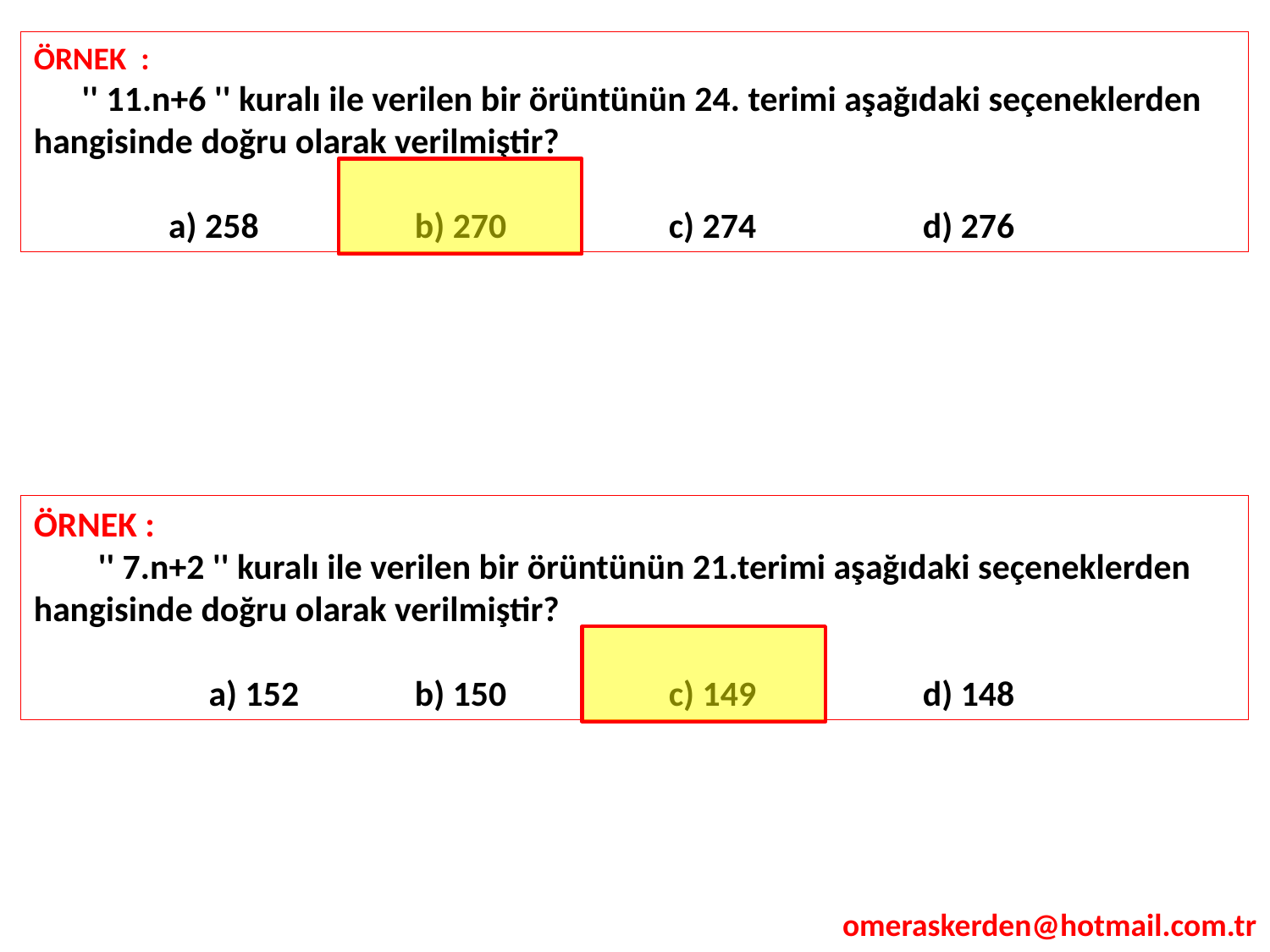

ÖRNEK  :
      '' 11.n+6 '' kuralı ile verilen bir örüntünün 24. terimi aşağıdaki seçeneklerden hangisinde doğru olarak verilmiştir?

   	 a) 258      	b) 270      	c) 274      	d) 276

ÖRNEK :
        '' 7.n+2 '' kuralı ile verilen bir örüntünün 21.terimi aşağıdaki seçeneklerden hangisinde doğru olarak verilmiştir?

	      a) 152      	b) 150       	c) 149     	d) 148

omeraskerden@hotmail.com.tr